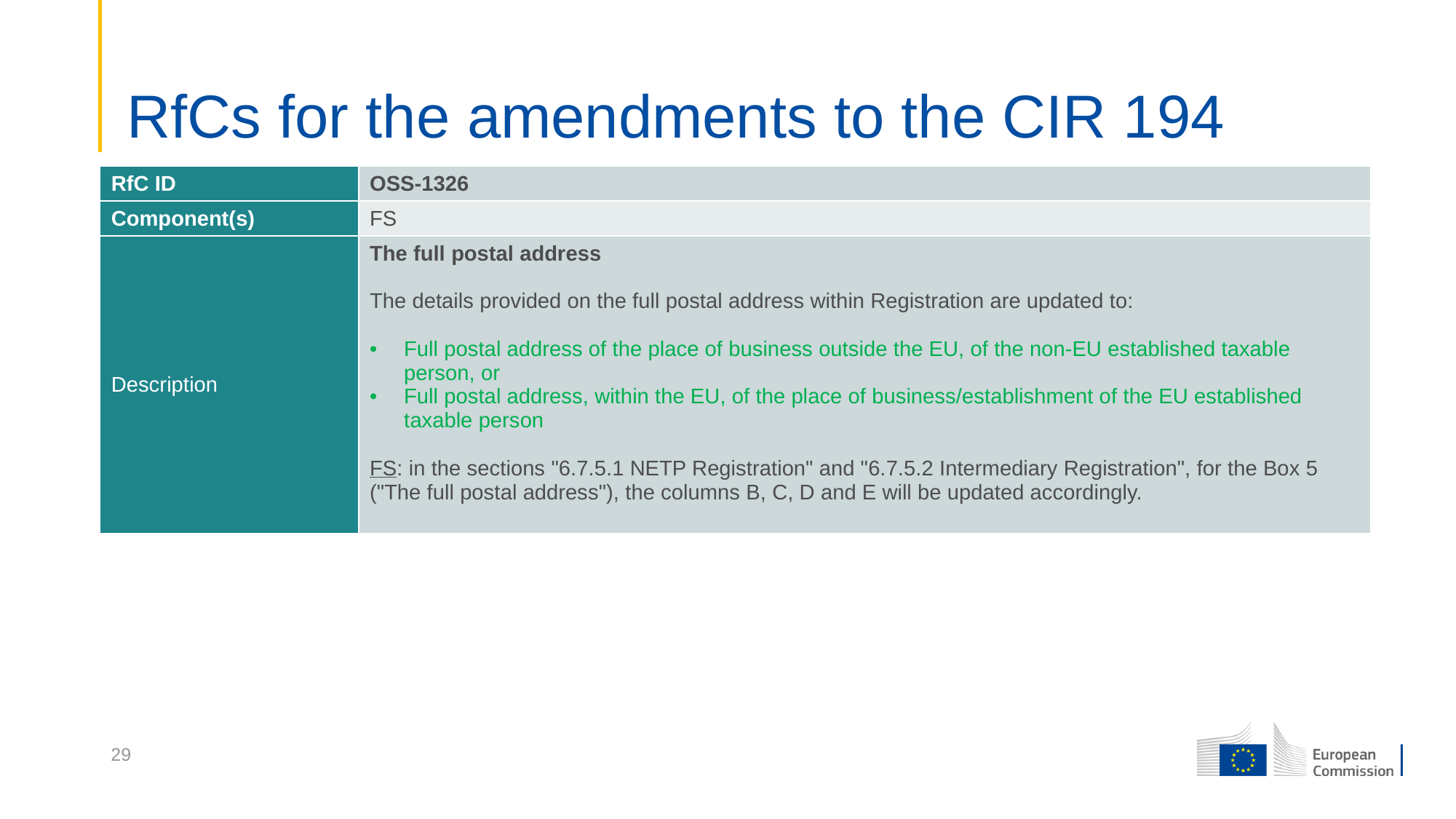

# RfCs for the amendments to the CIR 194
| RfC ID | OSS-1326 |
| --- | --- |
| Component(s) | FS |
| Description | The full postal address The details provided on the full postal address within Registration are updated to: Full postal address of the place of business outside the EU, of the non-EU established taxable person, or Full postal address, within the EU, of the place of business/establishment of the EU established taxable person FS: in the sections "6.7.5.1 NETP Registration" and "6.7.5.2 Intermediary Registration", for the Box 5 ("The full postal address"), the columns B, C, D and E will be updated accordingly. |
29